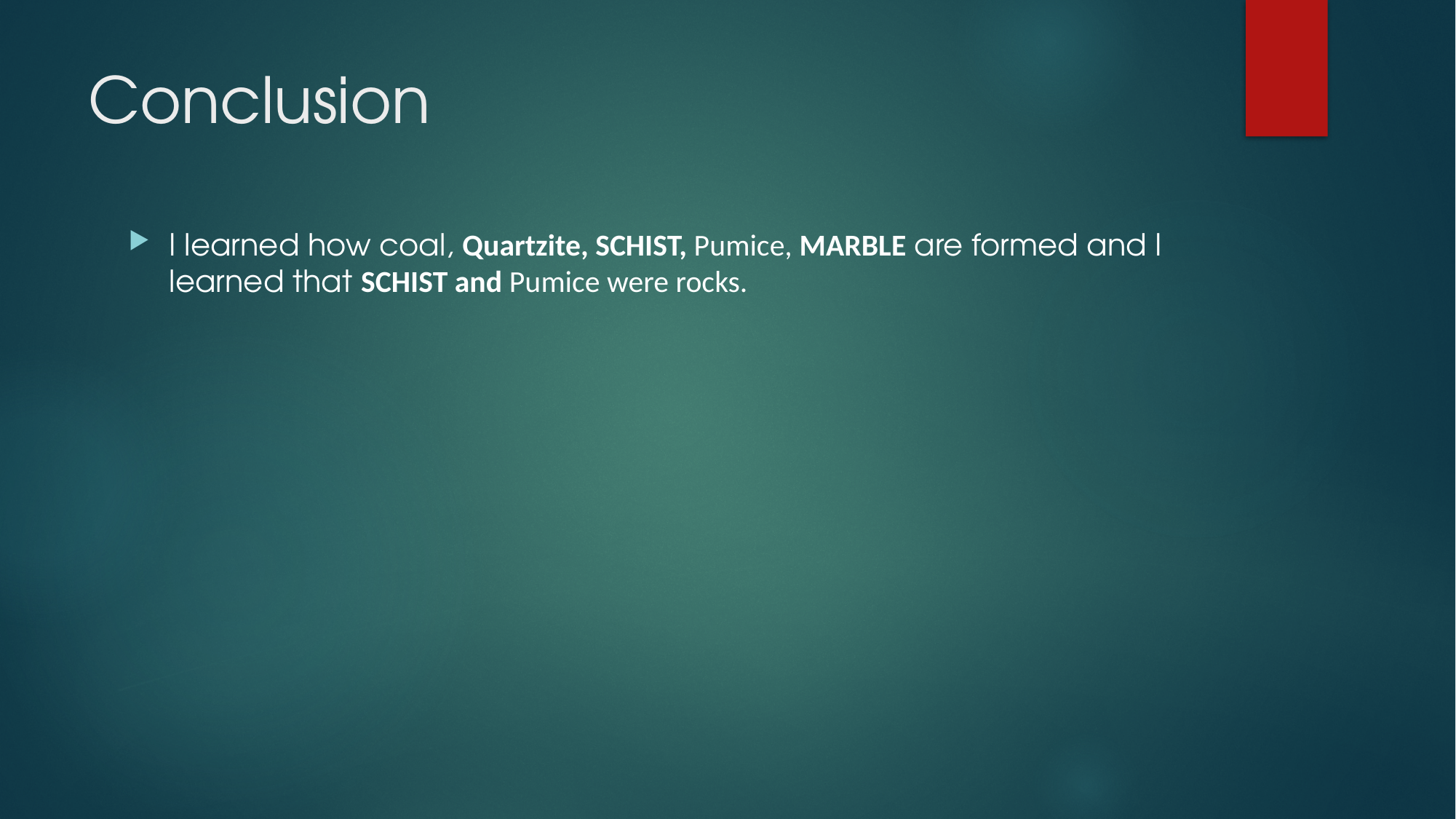

# Conclusion
I learned how coal, Quartzite, SCHIST, Pumice, MARBLE are formed and I learned that SCHIST and Pumice were rocks.